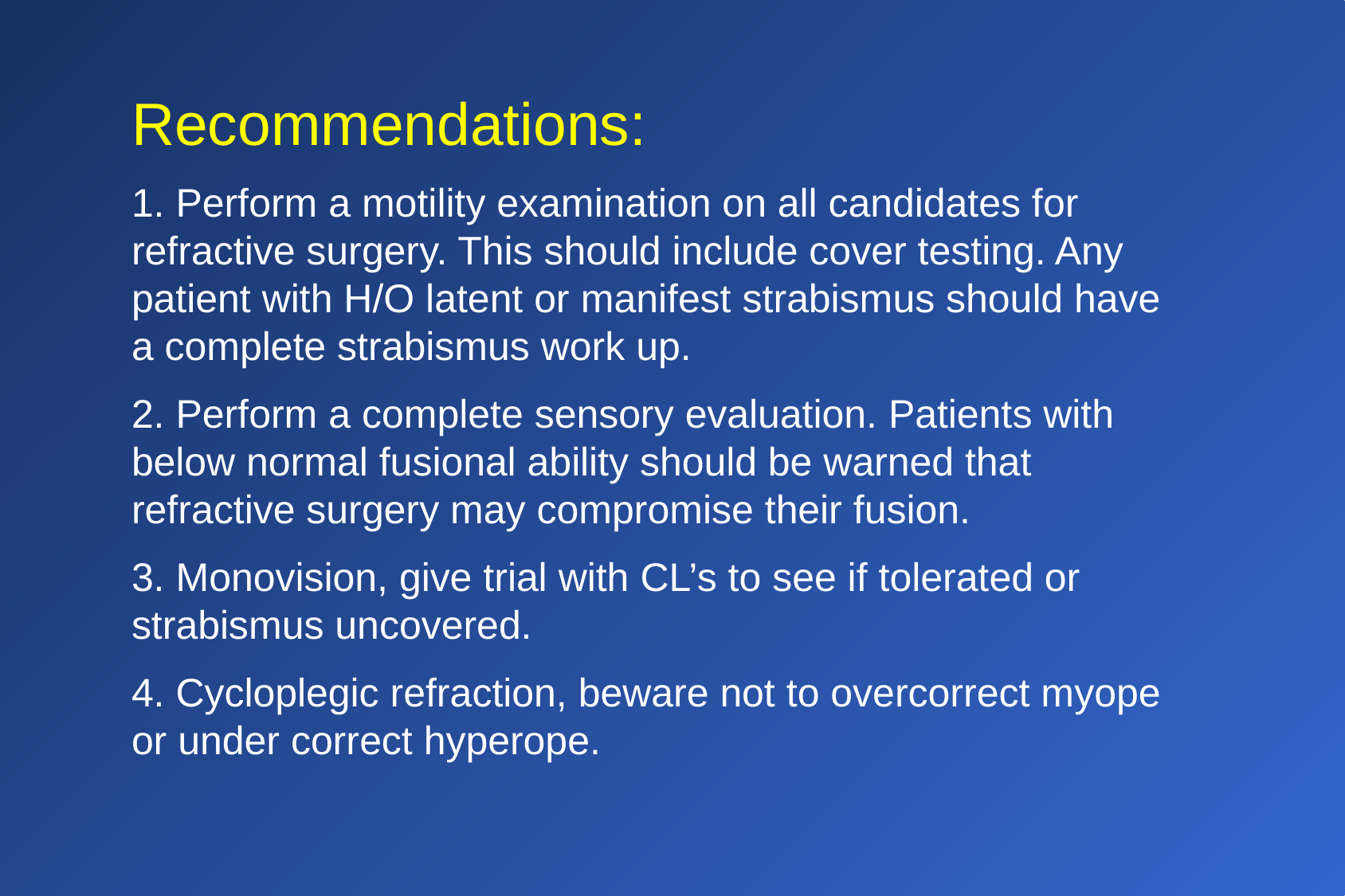

Recommendations:
1. Perform a motility examination on all candidates for refractive surgery. This should include cover testing. Any patient with H/O latent or manifest strabismus should have a complete strabismus work up.
2. Perform a complete sensory evaluation. Patients with below normal fusional ability should be warned that refractive surgery may compromise their fusion.
3. Monovision, give trial with CL’s to see if tolerated or strabismus uncovered.
4. Cycloplegic refraction, beware not to overcorrect myope or under correct hyperope.